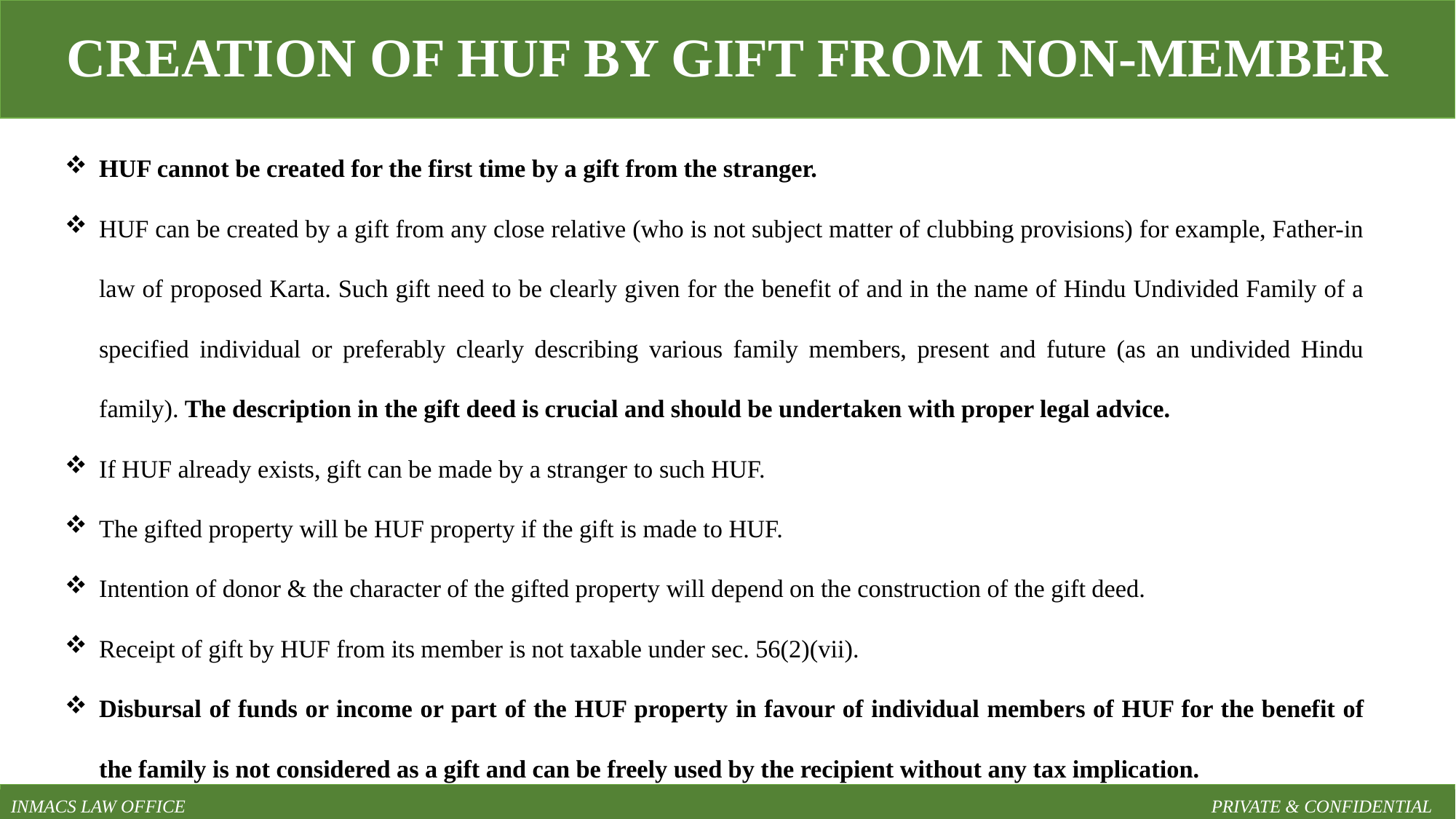

CREATION OF HUF BY GIFT FROM NON-MEMBER
HUF cannot be created for the first time by a gift from the stranger.
HUF can be created by a gift from any close relative (who is not subject matter of clubbing provisions) for example, Father-in law of proposed Karta. Such gift need to be clearly given for the benefit of and in the name of Hindu Undivided Family of a specified individual or preferably clearly describing various family members, present and future (as an undivided Hindu family). The description in the gift deed is crucial and should be undertaken with proper legal advice.
If HUF already exists, gift can be made by a stranger to such HUF.
The gifted property will be HUF property if the gift is made to HUF.
Intention of donor & the character of the gifted property will depend on the construction of the gift deed.
Receipt of gift by HUF from its member is not taxable under sec. 56(2)(vii).
Disbursal of funds or income or part of the HUF property in favour of individual members of HUF for the benefit of the family is not considered as a gift and can be freely used by the recipient without any tax implication.

INMACS LAW OFFICE										PRIVATE & CONFIDENTIAL